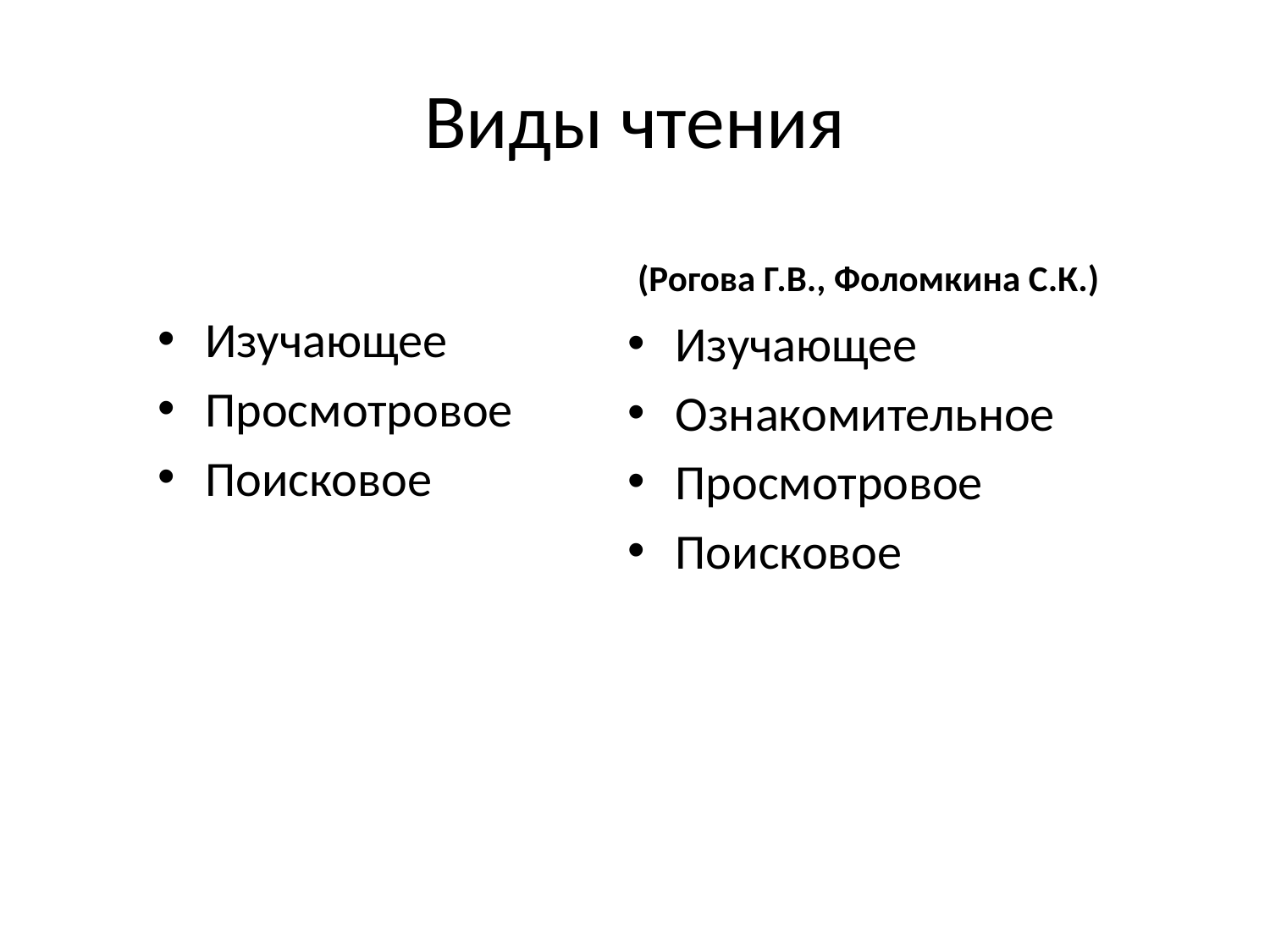

# Виды чтения
(Рогова Г.В., Фоломкина С.К.)
Изучающее
Просмотровое
Поисковое

Изучающее
Ознакомительное
Просмотровое
Поисковое